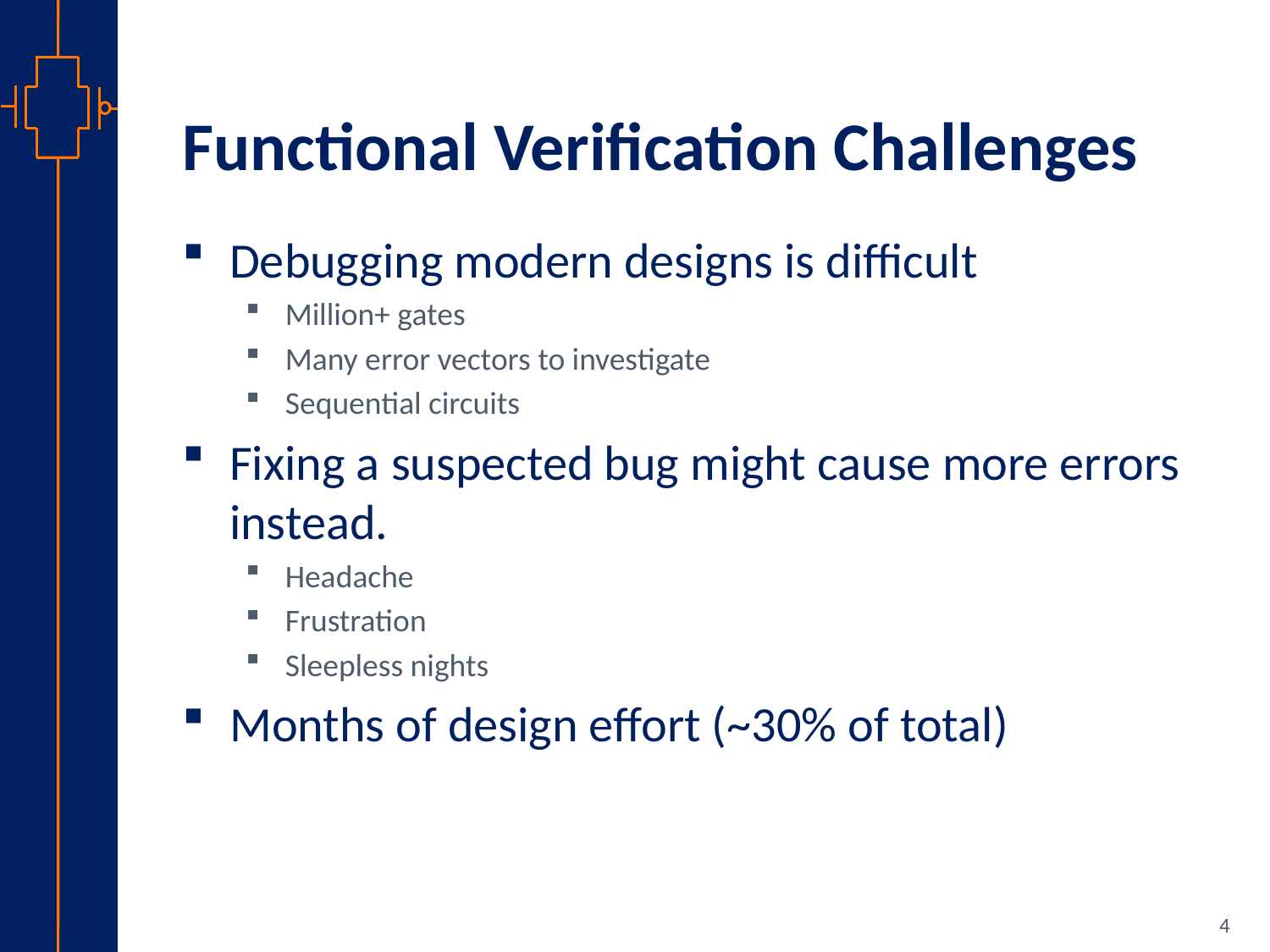

# Functional Verification Challenges
Debugging modern designs is difficult
Million+ gates
Many error vectors to investigate
Sequential circuits
Fixing a suspected bug might cause more errors instead.
Headache
Frustration
Sleepless nights
Months of design effort (~30% of total)
4